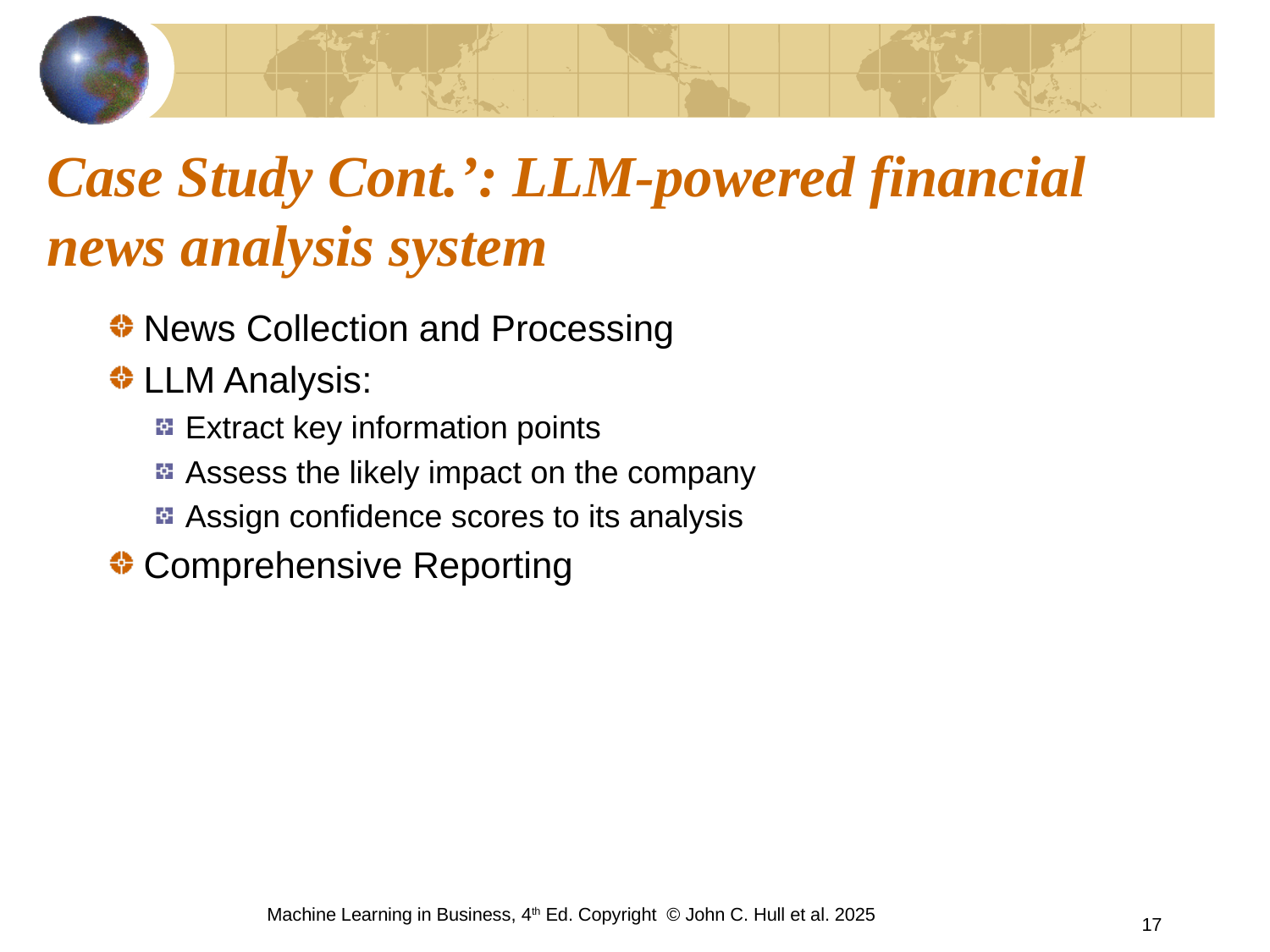

# Case Study Cont.’: LLM-powered financial news analysis system
News Collection and Processing
LLM Analysis:
Extract key information points
Assess the likely impact on the company
Assign confidence scores to its analysis
Comprehensive Reporting
Machine Learning in Business, 4th Ed. Copyright  © John C. Hull et al. 2025
17